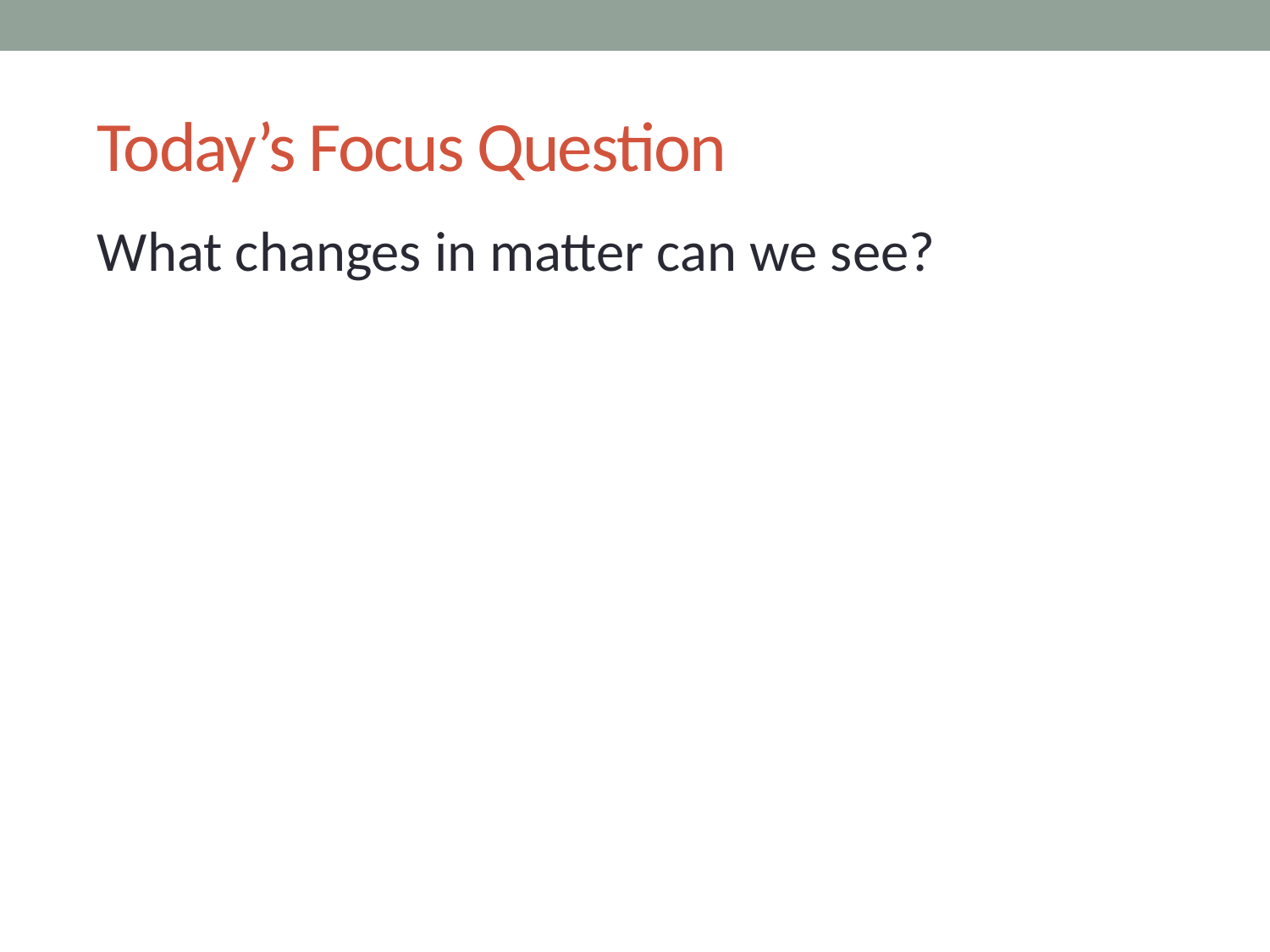

# Today’s Focus Question
What changes in matter can we see?